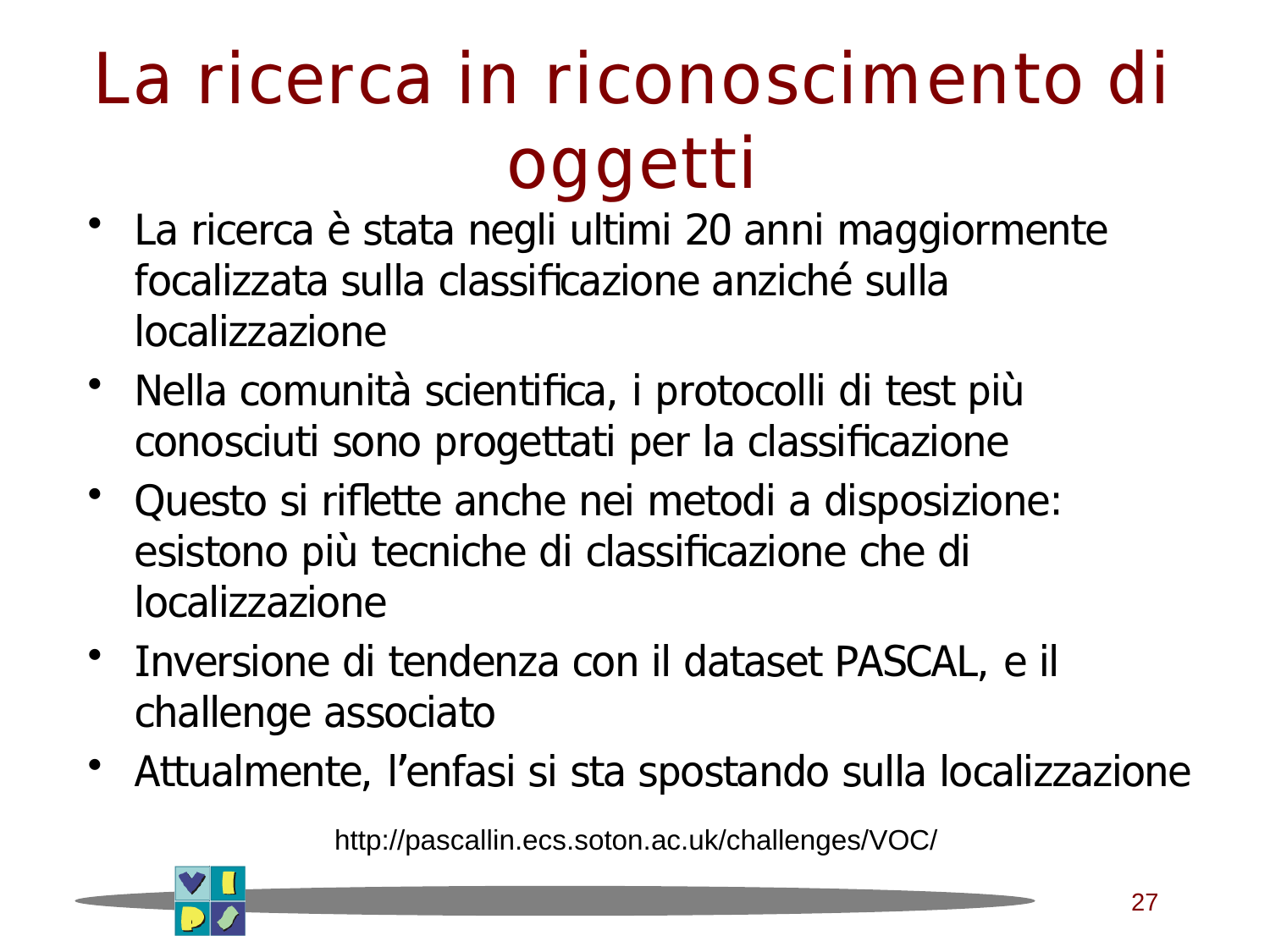

# La ricerca in riconoscimento di oggetti
La ricerca è stata negli ultimi 20 anni maggiormente focalizzata sulla classificazione anziché sulla localizzazione
Nella comunità scientifica, i protocolli di test più conosciuti sono progettati per la classificazione
Questo si riflette anche nei metodi a disposizione: esistono più tecniche di classificazione che di localizzazione
Inversione di tendenza con il dataset PASCAL, e il challenge associato
Attualmente, l’enfasi si sta spostando sulla localizzazione
http://pascallin.ecs.soton.ac.uk/challenges/VOC/
27